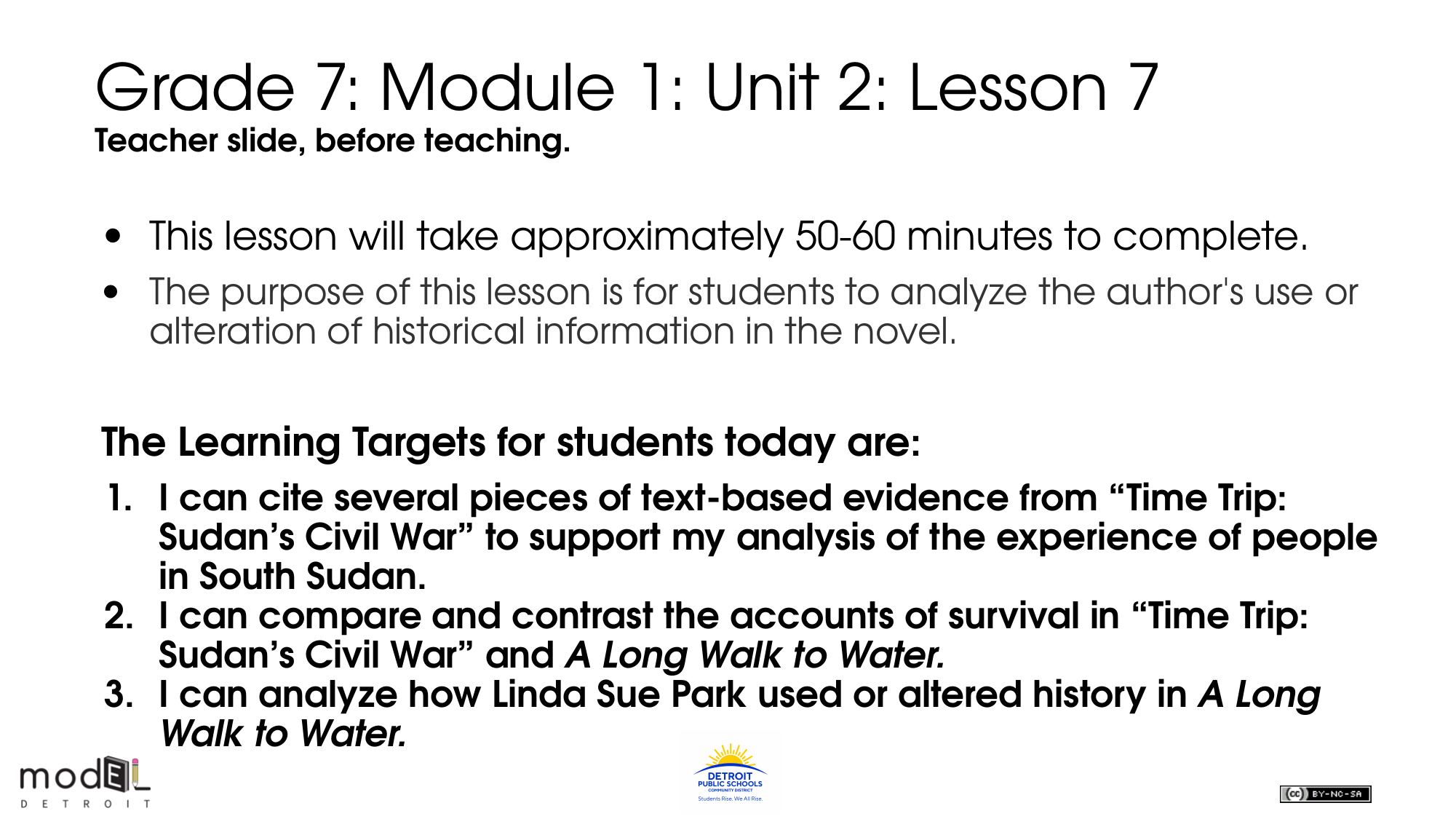

# Grade 7: Module 1: Unit 2: Lesson 7
Teacher slide, before teaching.
This lesson will take approximately 50-60 minutes to complete.
The purpose of this lesson is for students to analyze the author's use or alteration of historical information in the novel.

The Learning Targets for students today are:
I can cite several pieces of text-based evidence from “Time Trip: Sudan’s Civil War” to support my analysis of the experience of people in South Sudan.
I can compare and contrast the accounts of survival in “Time Trip: Sudan’s Civil War” and A Long Walk to Water.
I can analyze how Linda Sue Park used or altered history in A Long Walk to Water.